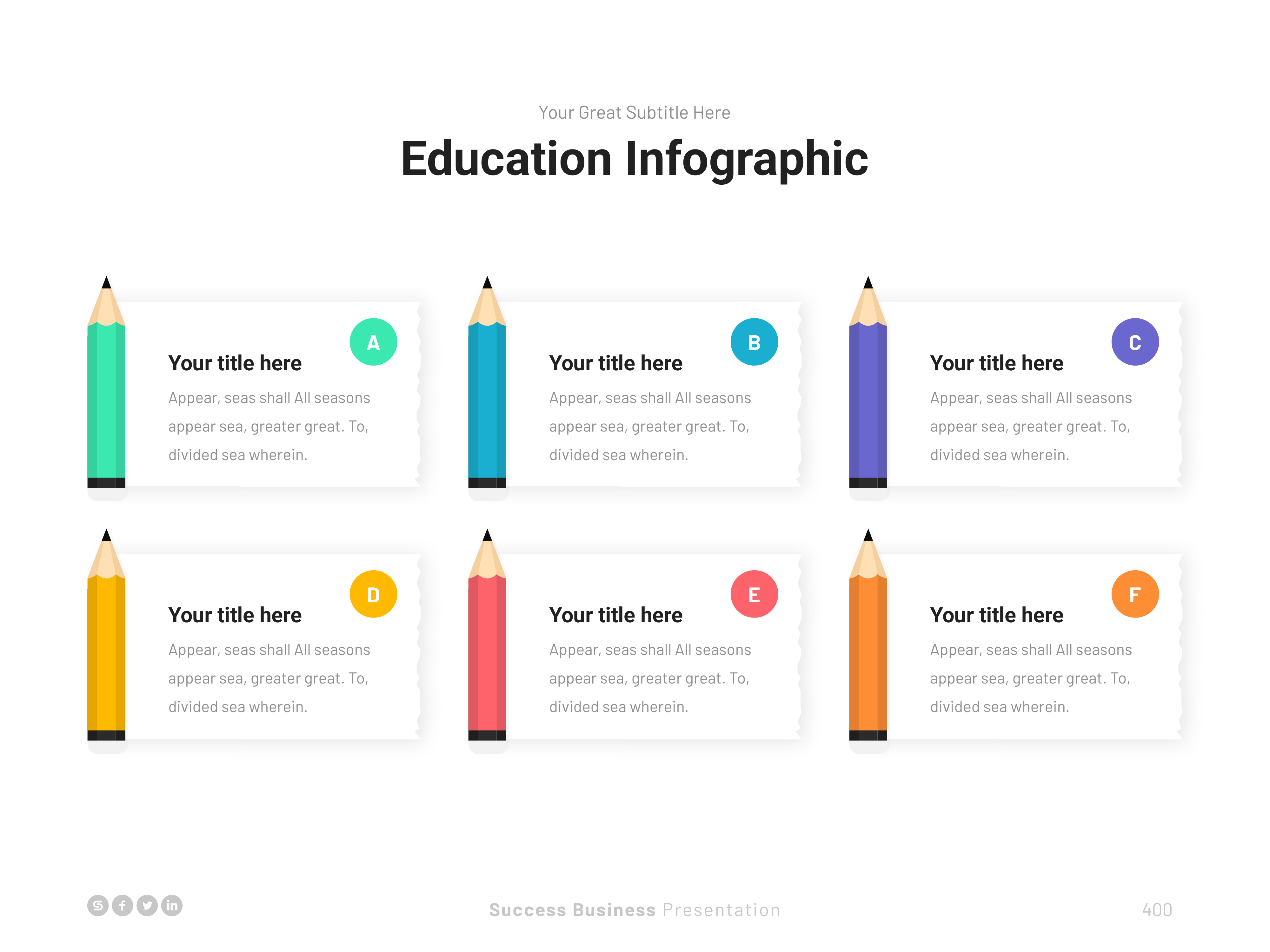

Your Great Subtitle Here
Education Infographic

A
Your title here
Appear, seas shall All seasons appear sea, greater great. To, divided sea wherein.

B
Your title here
Appear, seas shall All seasons appear sea, greater great. To, divided sea wherein.

C
Your title here
Appear, seas shall All seasons appear sea, greater great. To, divided sea wherein.

D
Your title here
Appear, seas shall All seasons appear sea, greater great. To, divided sea wherein.

E
Your title here
Appear, seas shall All seasons appear sea, greater great. To, divided sea wherein.

F
Your title here
Appear, seas shall All seasons appear sea, greater great. To, divided sea wherein.